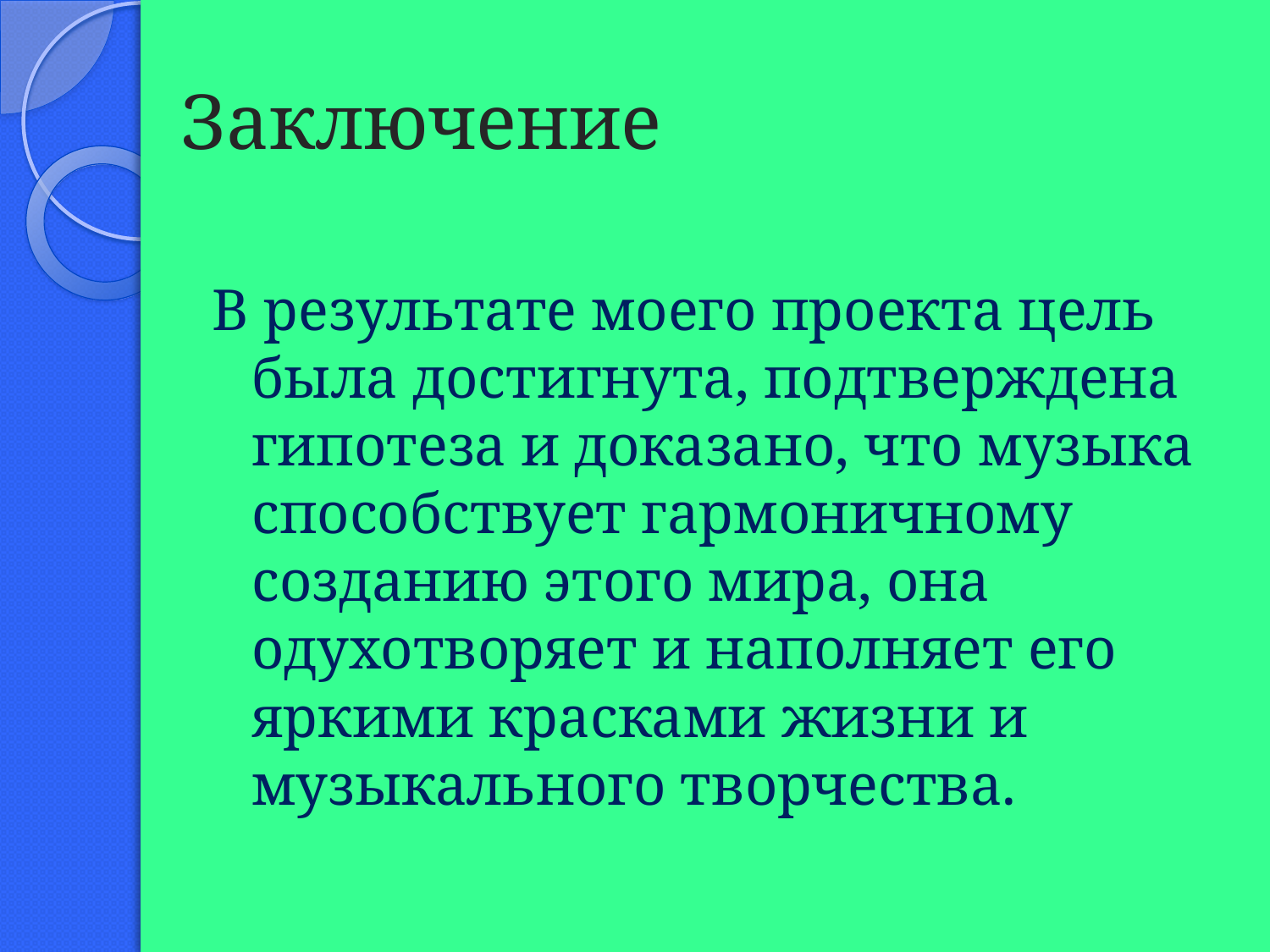

Заключение
В результате моего проекта цель была достигнута, подтверждена гипотеза и доказано, что музыка способствует гармоничному созданию этого мира, она одухотворяет и наполняет его яркими красками жизни и  музыкального творчества.